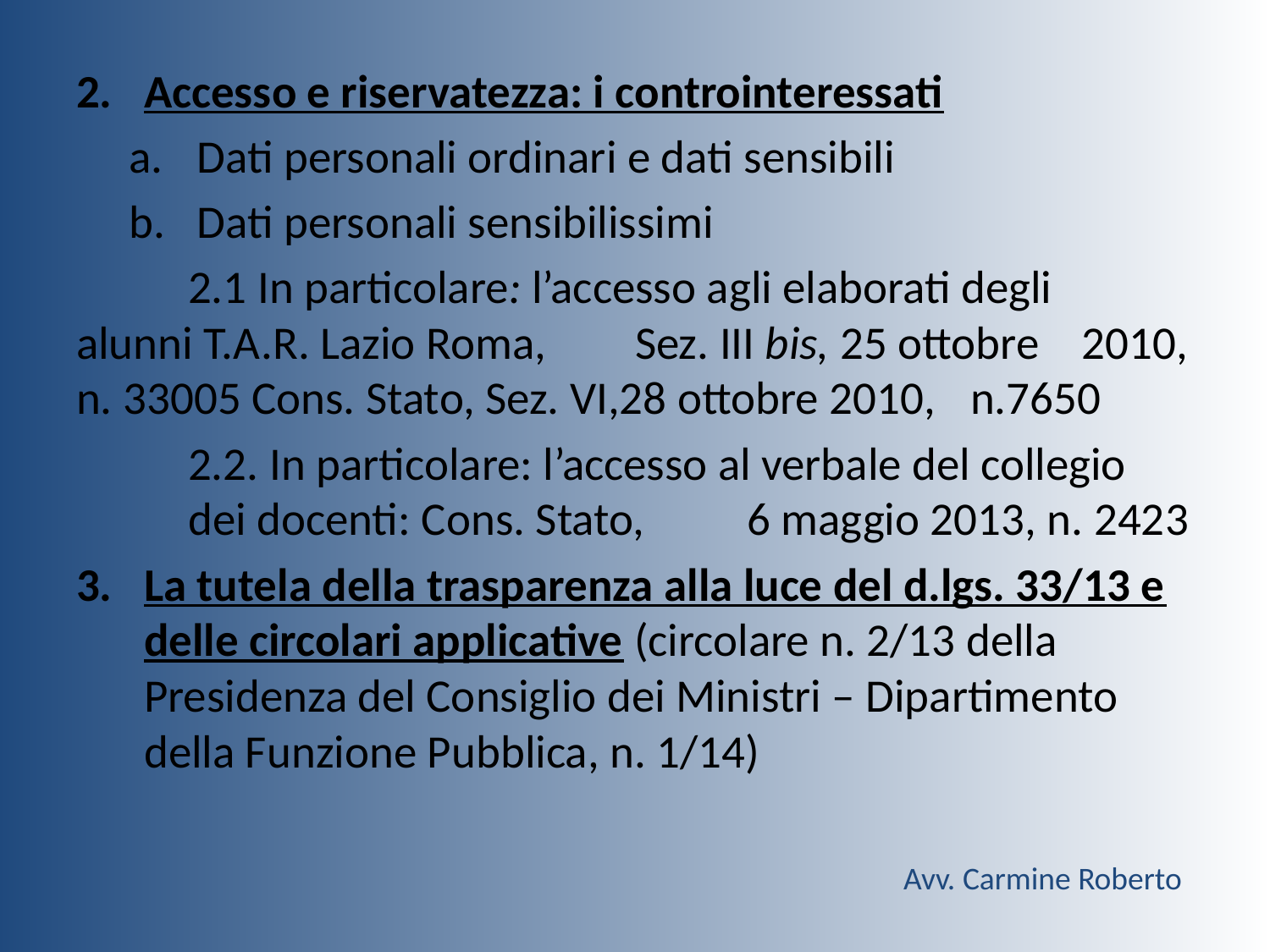

Accesso e riservatezza: i controinteressati
Dati personali ordinari e dati sensibili
Dati personali sensibilissimi
	2.1 In particolare: l’accesso agli elaborati degli 	alunni T.A.R. Lazio Roma, 	Sez. III bis, 25 ottobre 	2010, n. 33005 Cons. Stato, Sez. VI,28 ottobre 2010, 	n.7650
	2.2. In particolare: l’accesso al verbale del collegio 	dei docenti: Cons. Stato, 	6 maggio 2013, n. 2423
La tutela della trasparenza alla luce del d.lgs. 33/13 e delle circolari applicative (circolare n. 2/13 della Presidenza del Consiglio dei Ministri – Dipartimento della Funzione Pubblica, n. 1/14)

Avv. Carmine Roberto